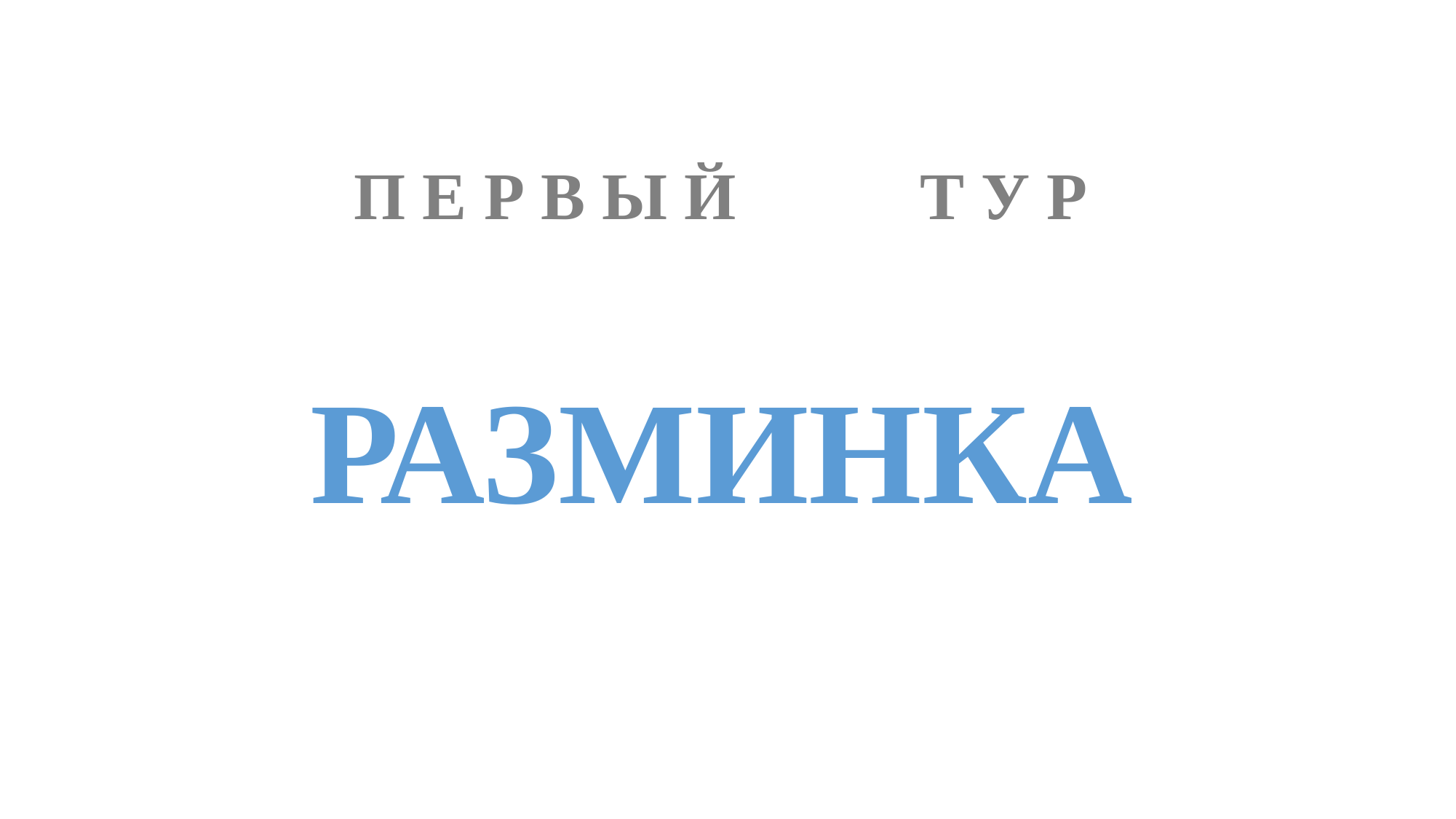

# П Е Р В Ы Й           Т У Р РАЗМИНКА